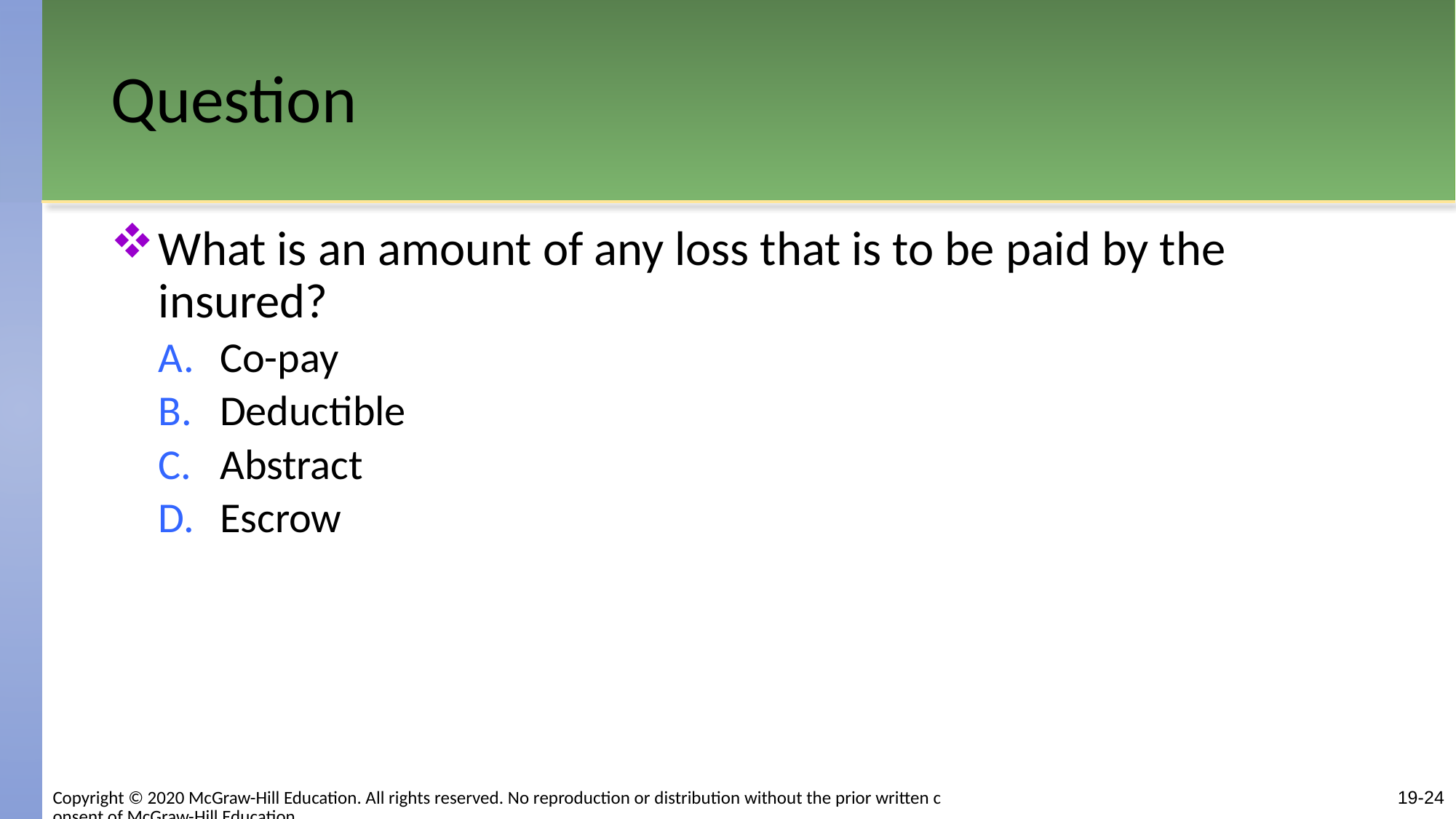

# Question
What is an amount of any loss that is to be paid by the insured?
Co-pay
Deductible
Abstract
Escrow
Copyright © 2020 McGraw-Hill Education. All rights reserved. No reproduction or distribution without the prior written consent of McGraw-Hill Education.
19-24